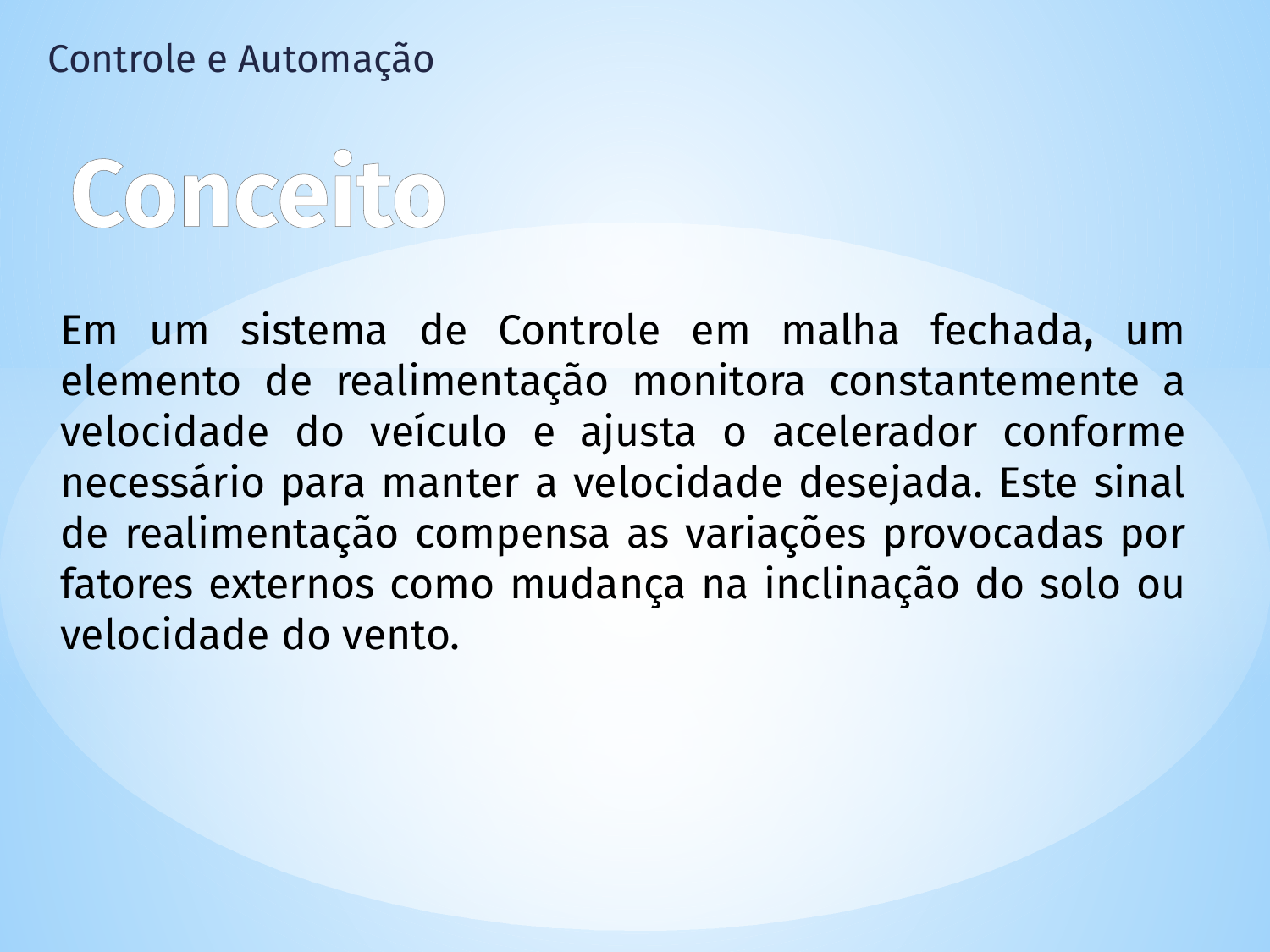

Controle e Automação
Conceito
Em um sistema de Controle em malha fechada, um elemento de realimentação monitora constantemente a velocidade do veículo e ajusta o acelerador conforme necessário para manter a velocidade desejada. Este sinal de realimentação compensa as variações provocadas por fatores externos como mudança na inclinação do solo ou velocidade do vento.